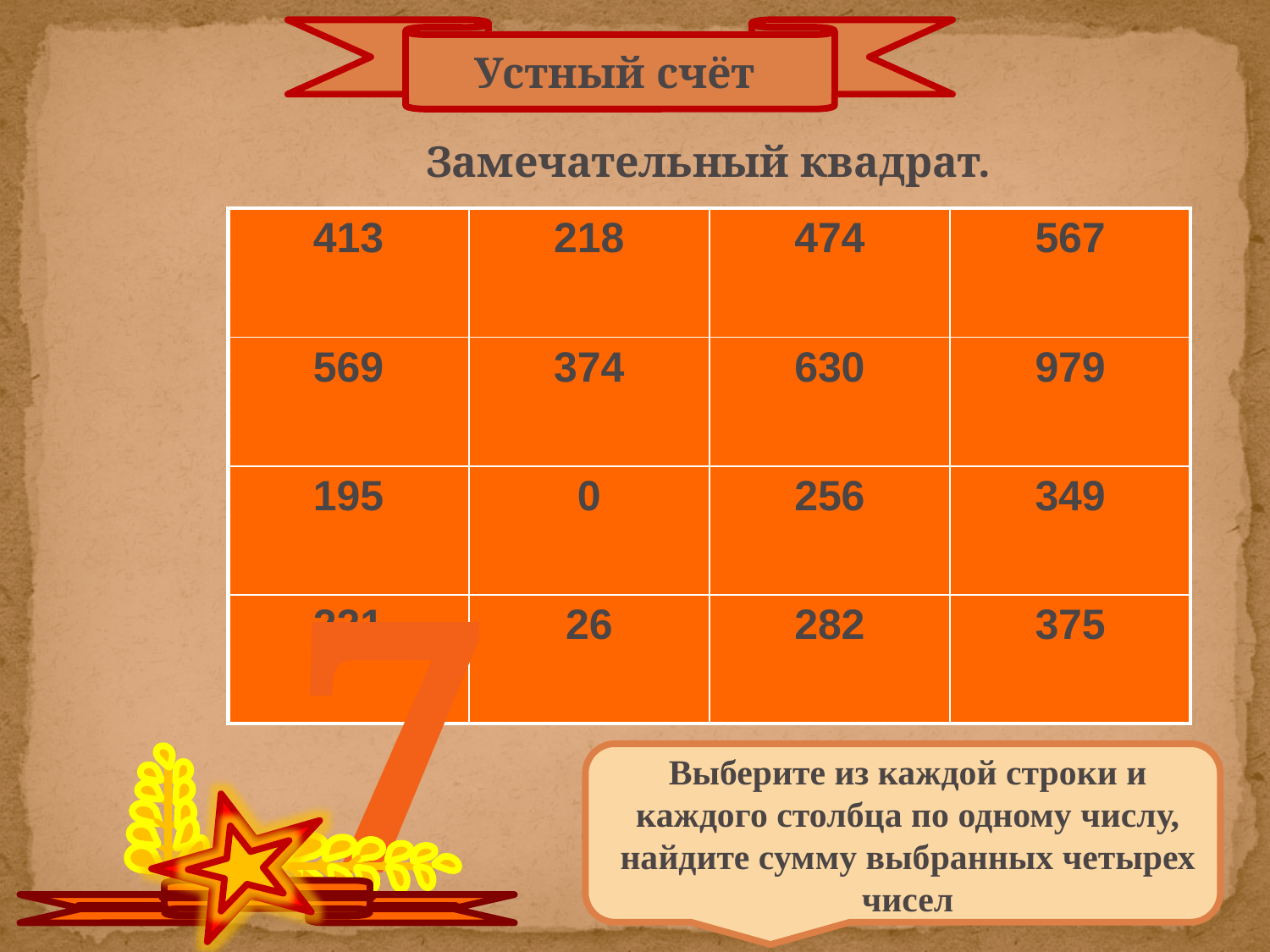

Устный счёт
Замечательный квадрат.
| 413 | 218 | 474 | 567 |
| --- | --- | --- | --- |
| 569 | 374 | 630 | 979 |
| 195 | 0 | 256 | 349 |
| 221 | 26 | 282 | 375 |
70

Выберите из каждой строки и каждого столбца по одному числу, найдите сумму выбранных четырех чисел
218+569+349+282=1418        474+569+349+26 =1418
4